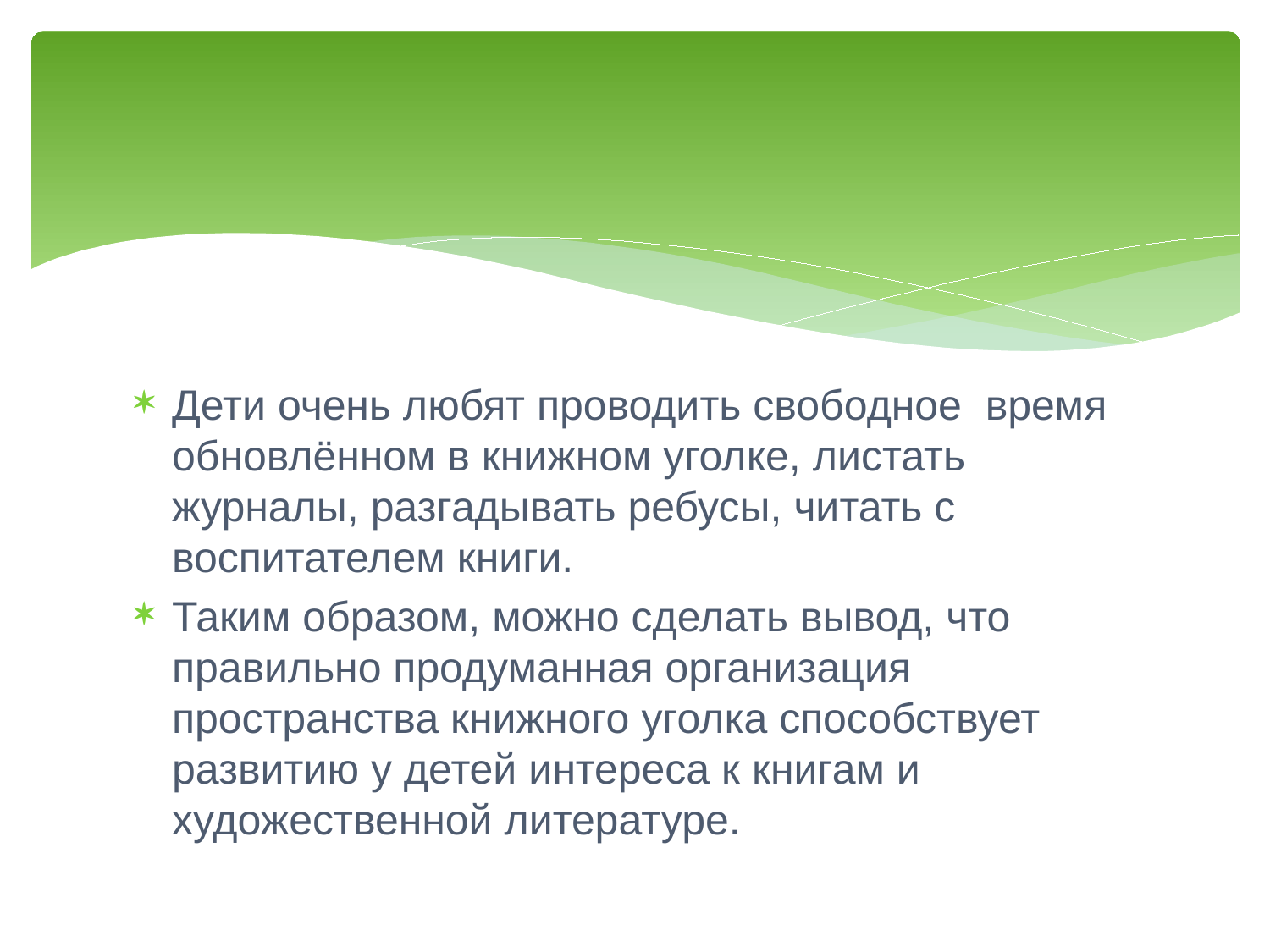

Дети очень любят проводить свободное  время  обновлённом в книжном уголке, листать журналы, разгадывать ребусы, читать с воспитателем книги.
Таким образом, можно сделать вывод, что правильно продуманная организация пространства книжного уголка способствует развитию у детей интереса к книгам и художественной литературе.